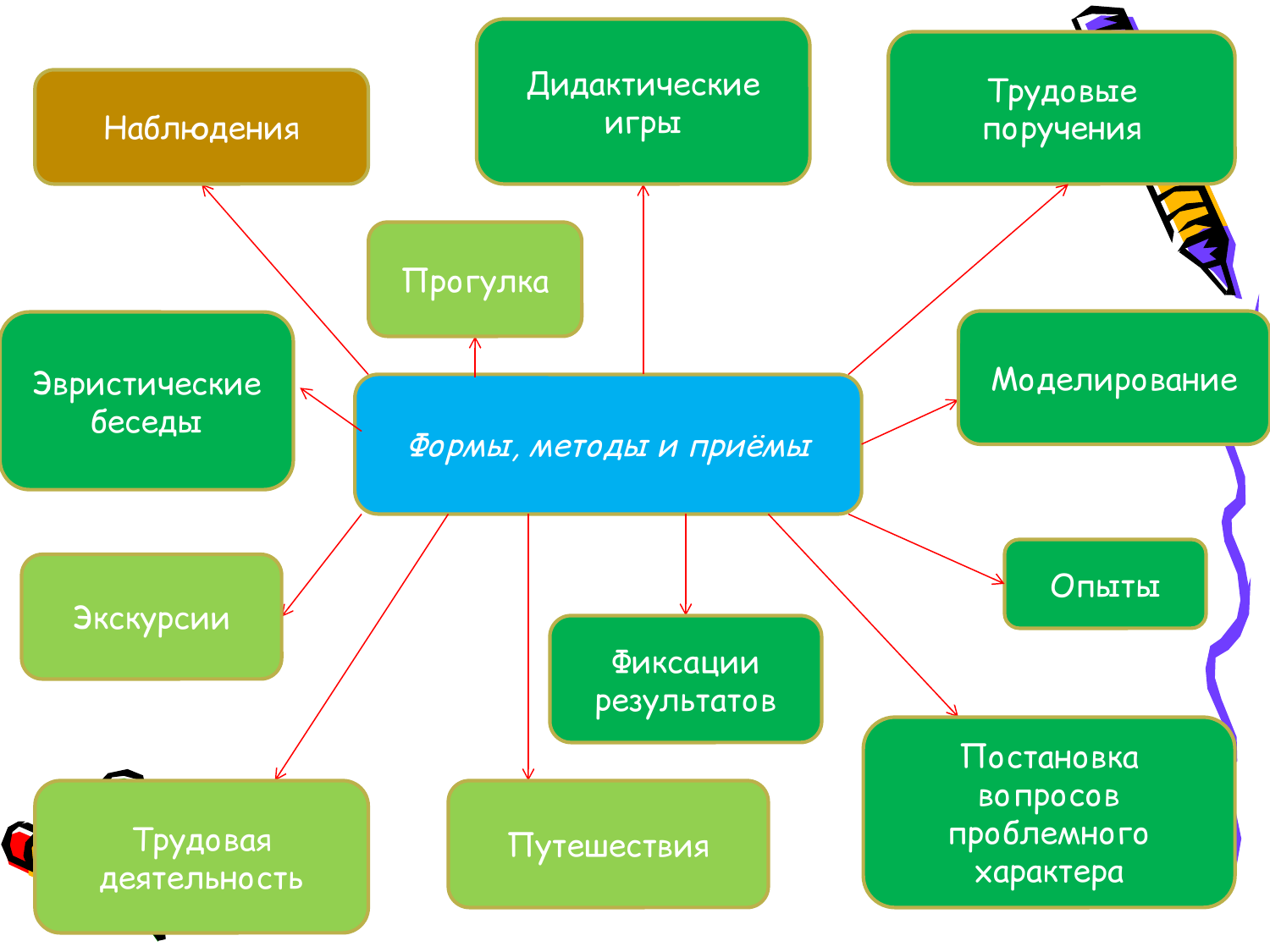

Дидактические
игры
Трудовые
поручения
Наблюдения
Прогулка
Моделирование
Эвристические
беседы
Формы, методы и приёмы
Опыты
Экскурсии
Фиксации
результатов
Постановка вопросов
проблемного
характера
Путешествия
Трудовая
деятельность